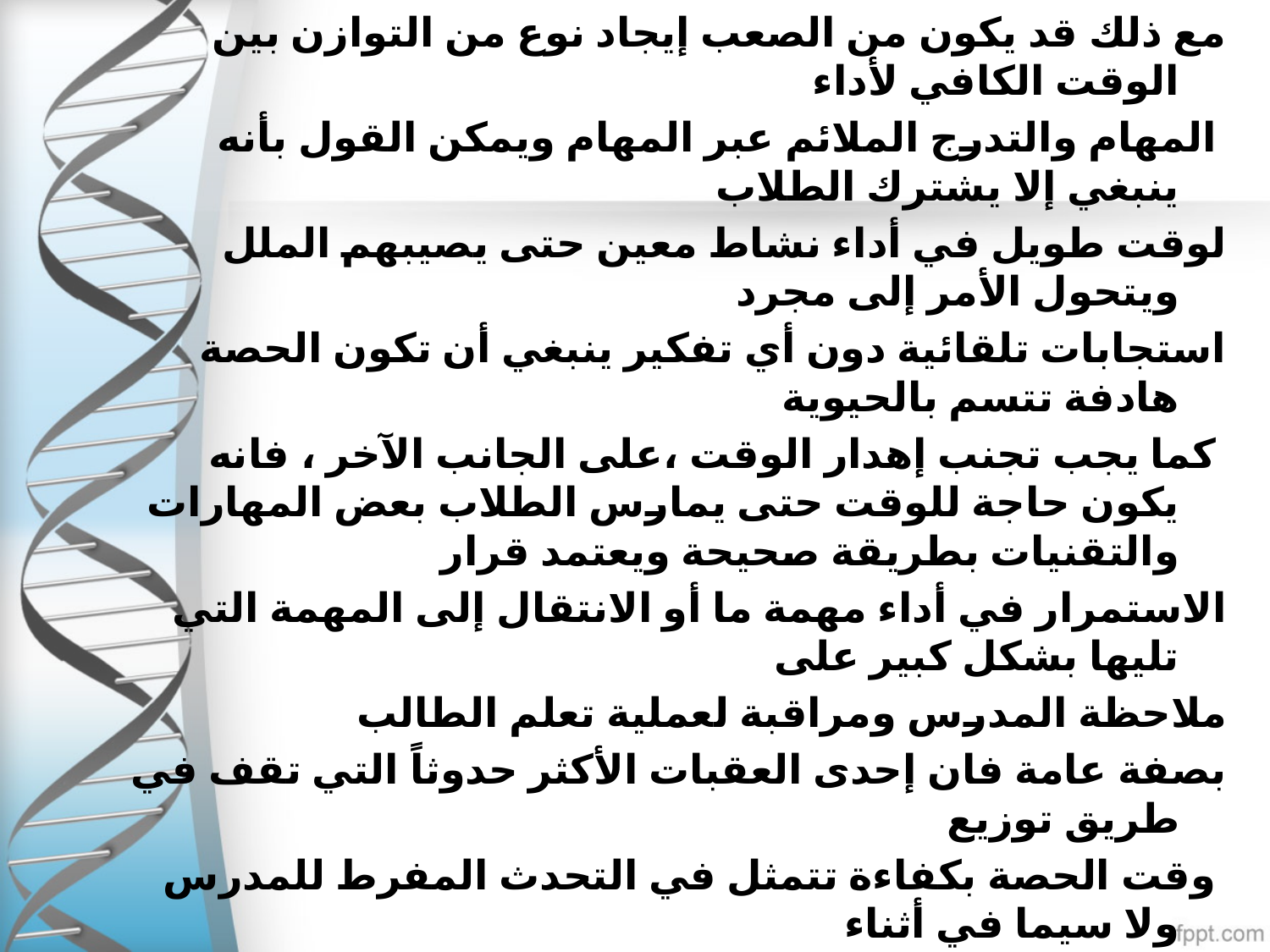

مع ذلك قد يكون من الصعب إيجاد نوع من التوازن بين الوقت الكافي لأداء
 المهام والتدرج الملائم عبر المهام ويمكن القول بأنه ينبغي إلا يشترك الطلاب
لوقت طويل في أداء نشاط معين حتى يصيبهم الملل ويتحول الأمر إلى مجرد
استجابات تلقائية دون أي تفكير ينبغي أن تكون الحصة هادفة تتسم بالحيوية
 كما يجب تجنب إهدار الوقت ،على الجانب الآخر ، فانه يكون حاجة للوقت حتى يمارس الطلاب بعض المهارات والتقنيات بطريقة صحيحة ويعتمد قرار
الاستمرار في أداء مهمة ما أو الانتقال إلى المهمة التي تليها بشكل كبير على
ملاحظة المدرس ومراقبة لعملية تعلم الطالب
بصفة عامة فان إحدى العقبات الأكثر حدوثاً التي تقف في طريق توزيع
 وقت الحصة بكفاءة تتمثل في التحدث المفرط للمدرس ولا سيما في أثناء
مقدمات الحصص ، ذلك لأن المدرسين غير ذوي الخبرة يميلون بصفة خاصة
إلى التحدث لفترات طويلة من الوقت عندما يكون من الأفضل لتحقيق التعلم
الانتقال إلى المدرسة الفعلية للنشاط ، ومن هذه الزاوية يقترح أحد المتخصصين
 أنه ينبغي أن يحدد المدرسون مقدار الوقت الذي يقضونه في الحديث المتواصل
بما لا يزيد عن دقيقة ونصف الدقيقة لكل عام من متوسط عمر طلاب الفصل .